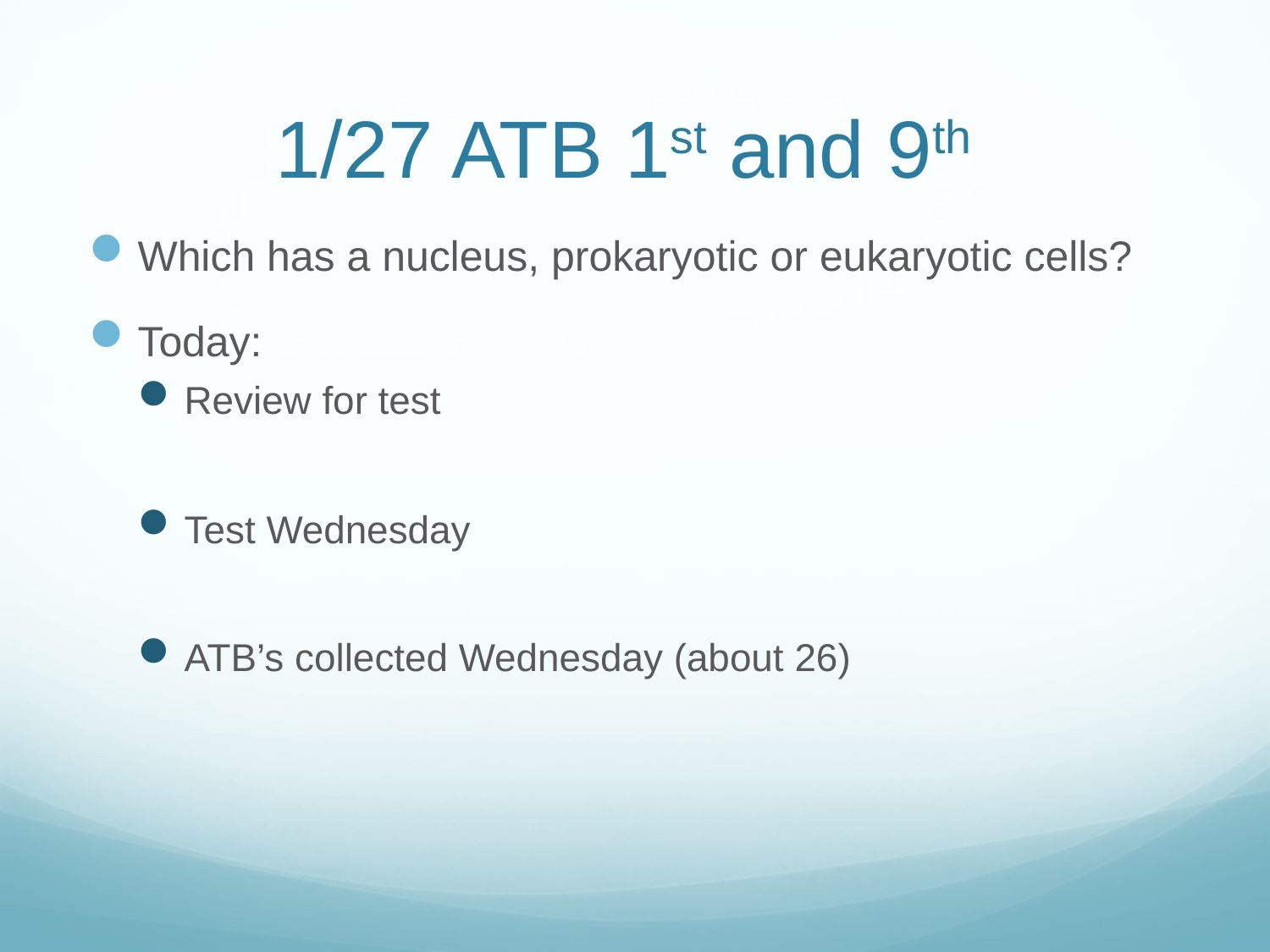

# 1/27 ATB 1st and 9th
Which has a nucleus, prokaryotic or eukaryotic cells?
Today:
Review for test

Test Wednesday

ATB’s collected Wednesday (about 26)